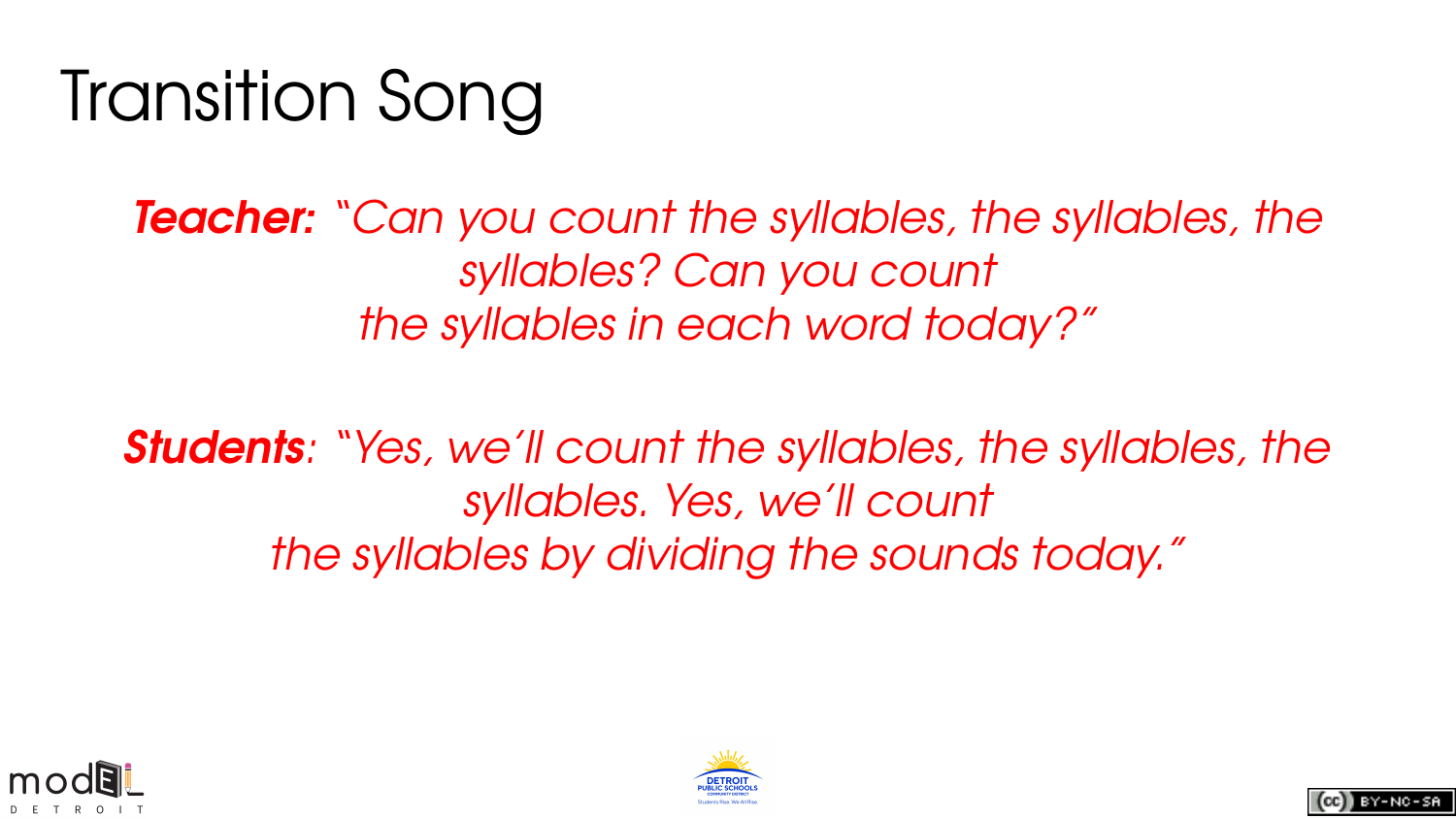

# Transition Song
Teacher: “Can you count the syllables, the syllables, the syllables? Can you count
the syllables in each word today?”
Students: “Yes, we’ll count the syllables, the syllables, the syllables. Yes, we’ll count
the syllables by dividing the sounds today.”